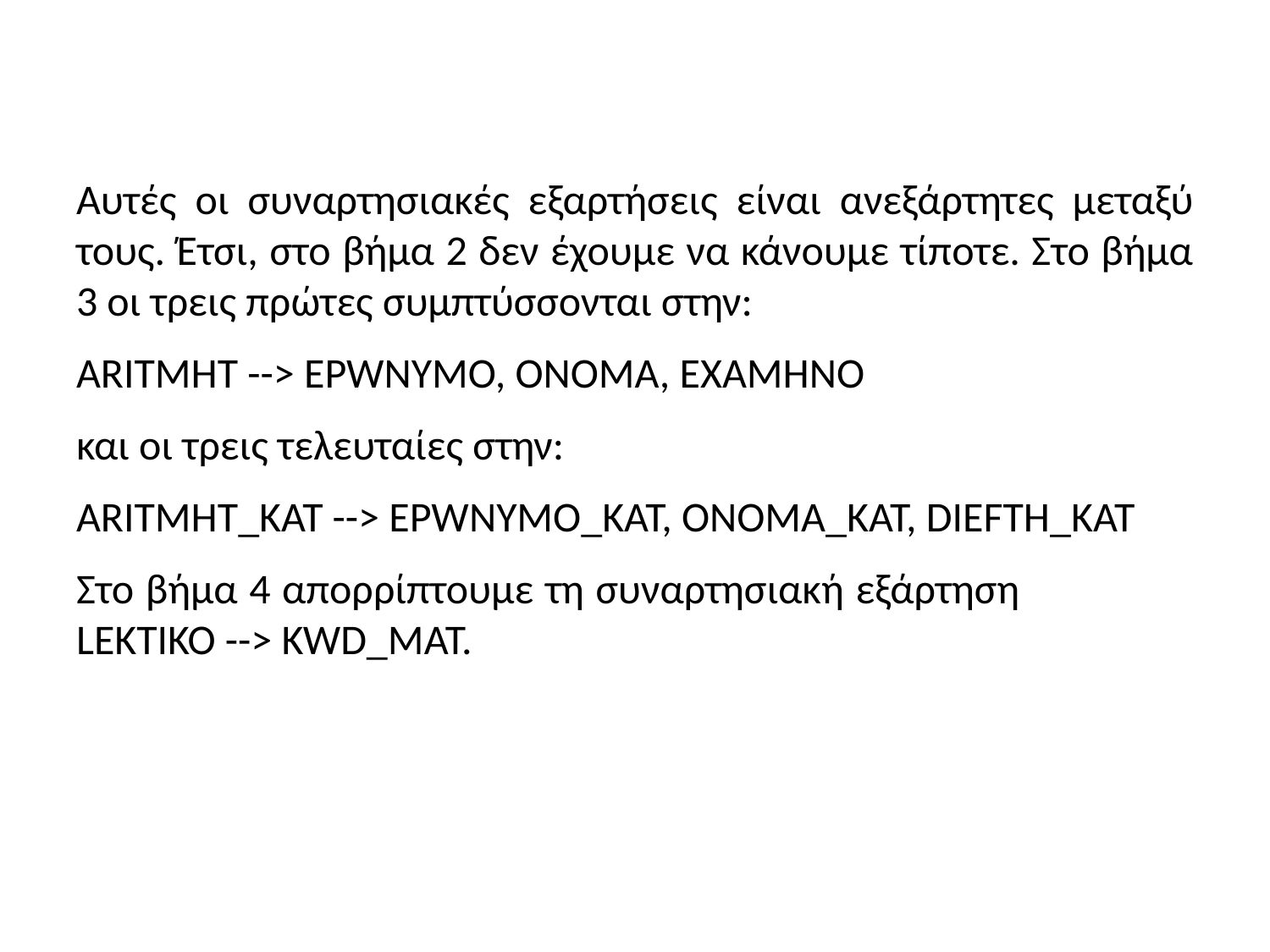

#
Αυτές οι συναρτησιακές εξαρτήσεις είναι ανεξάρτητες μεταξύ τους. Έτσι, στο βήμα 2 δεν έχουμε να κάνουμε τίποτε. Στο βήμα 3 οι τρεις πρώτες συμπτύσσονται στην:
ARITMHT --> EPWNYMO, ONOMA, EXAMHNO
και οι τρεις τελευταίες στην:
ARITMHT_KAT --> EPWNYMO_KAT, ONOMA_KAT, DIEFTH_KAT
Στο βήμα 4 απορρίπτουμε τη συναρτησιακή εξάρτηση                LEKTIKO --> KWD_MAT.